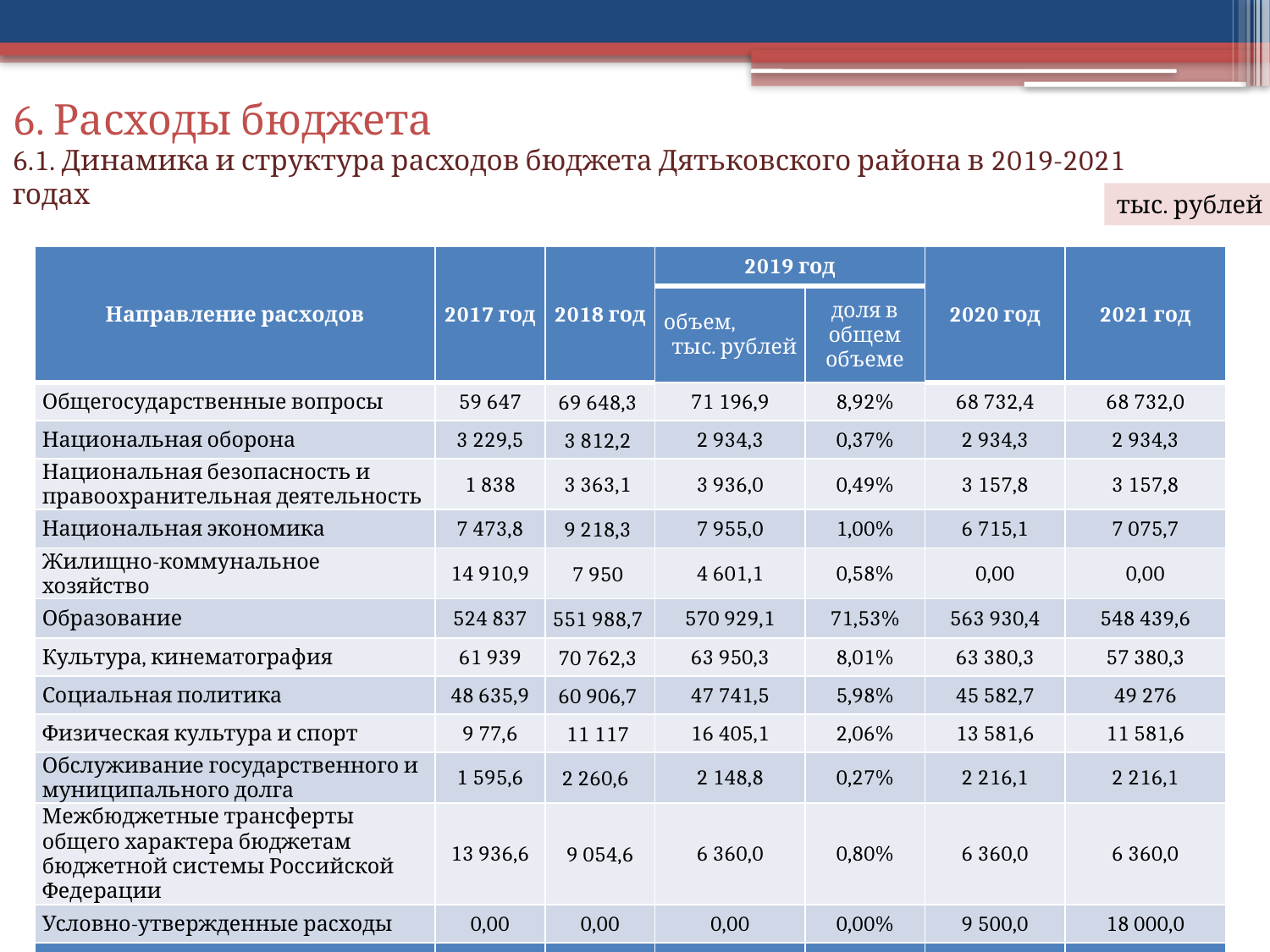

# 6. Расходы бюджета
6.1. Динамика и структура расходов бюджета Дятьковского района в 2019-2021 годах
тыс. рублей
| Направление расходов | 2017 год | 2018 год | 2019 год |  | 2020 год | 2021 год |
| --- | --- | --- | --- | --- | --- | --- |
|  |  |  | объем, тыс. рублей | доля в общем объеме |  |  |
| Общегосударственные вопросы | 59 647 | 69 648,3 | 71 196,9 | 8,92% | 68 732,4 | 68 732,0 |
| Национальная оборона | 3 229,5 | 3 812,2 | 2 934,3 | 0,37% | 2 934,3 | 2 934,3 |
| Национальная безопасность и правоохранительная деятельность | 1 838 | 3 363,1 | 3 936,0 | 0,49% | 3 157,8 | 3 157,8 |
| Национальная экономика | 7 473,8 | 9 218,3 | 7 955,0 | 1,00% | 6 715,1 | 7 075,7 |
| Жилищно-коммунальное хозяйство | 14 910,9 | 7 950 | 4 601,1 | 0,58% | 0,00 | 0,00 |
| Образование | 524 837 | 551 988,7 | 570 929,1 | 71,53% | 563 930,4 | 548 439,6 |
| Культура, кинематография | 61 939 | 70 762,3 | 63 950,3 | 8,01% | 63 380,3 | 57 380,3 |
| Социальная политика | 48 635,9 | 60 906,7 | 47 741,5 | 5,98% | 45 582,7 | 49 276 |
| Физическая культура и спорт | 9 77,6 | 11 117 | 16 405,1 | 2,06% | 13 581,6 | 11 581,6 |
| Обслуживание государственного и муниципального долга | 1 595,6 | 2 260,6 | 2 148,8 | 0,27% | 2 216,1 | 2 216,1 |
| Межбюджетные трансферты общего характера бюджетам бюджетной системы Российской Федерации | 13 936,6 | 9 054,6 | 6 360,0 | 0,80% | 6 360,0 | 6 360,0 |
| Условно-утвержденные расходы | 0,00 | 0,00 | 0,00 | 0,00% | 9 500,0 | 18 000,0 |
| ВСЕГО РАСХОДОВ | 739 021 | 800 081,6 | 798 158,1 | 100,0 | 786 090 ,7 | 775 153,4 |